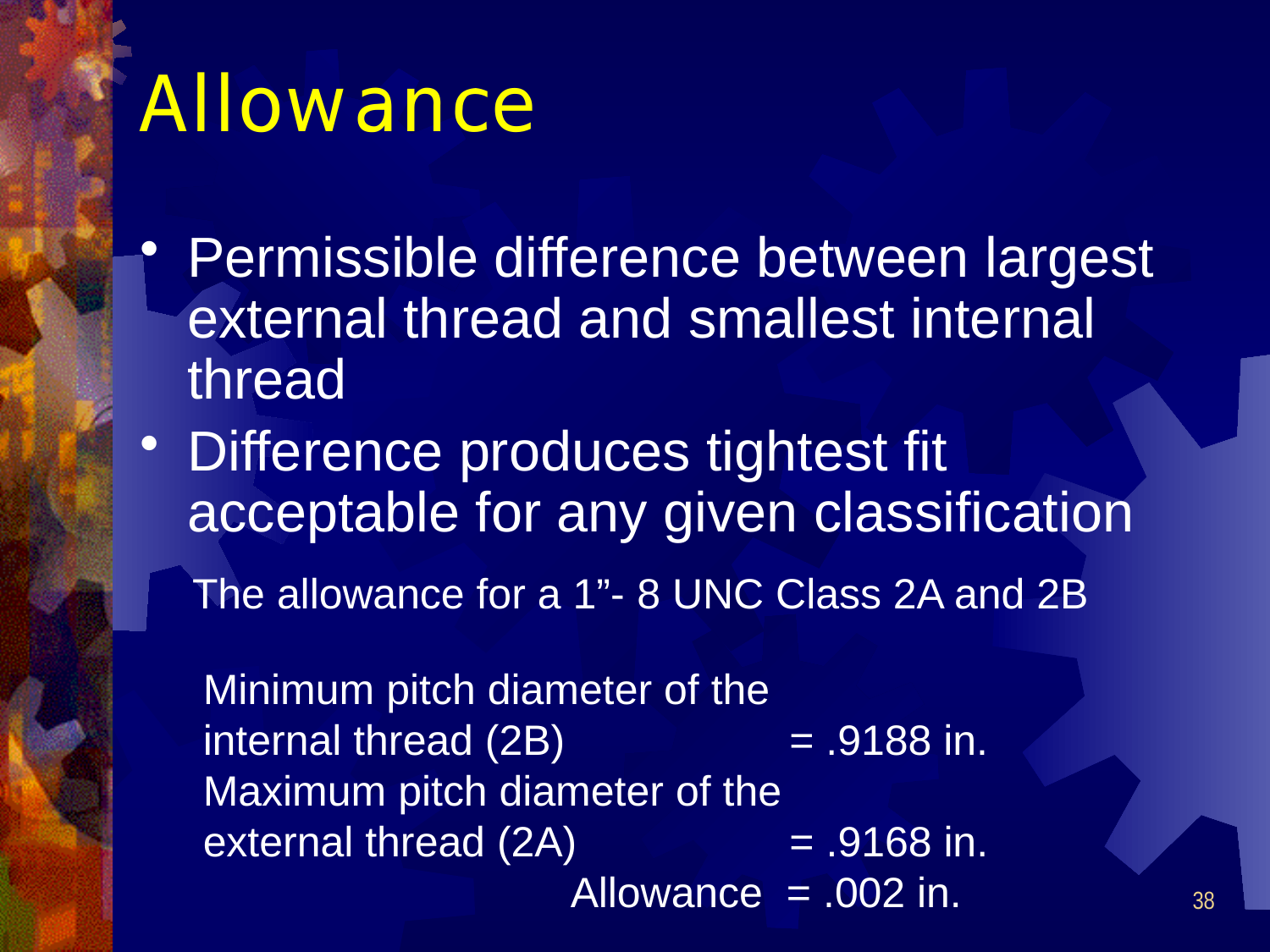

# Allowance
Permissible difference between largest external thread and smallest internal thread
Difference produces tightest fit acceptable for any given classification
The allowance for a 1”- 8 UNC Class 2A and 2B
Minimum pitch diameter of the
internal thread (2B)                   = .9188 in.
Maximum pitch diameter of the
external thread (2A)                  = .9168 in.
                               Allowance  = .002 in.
38